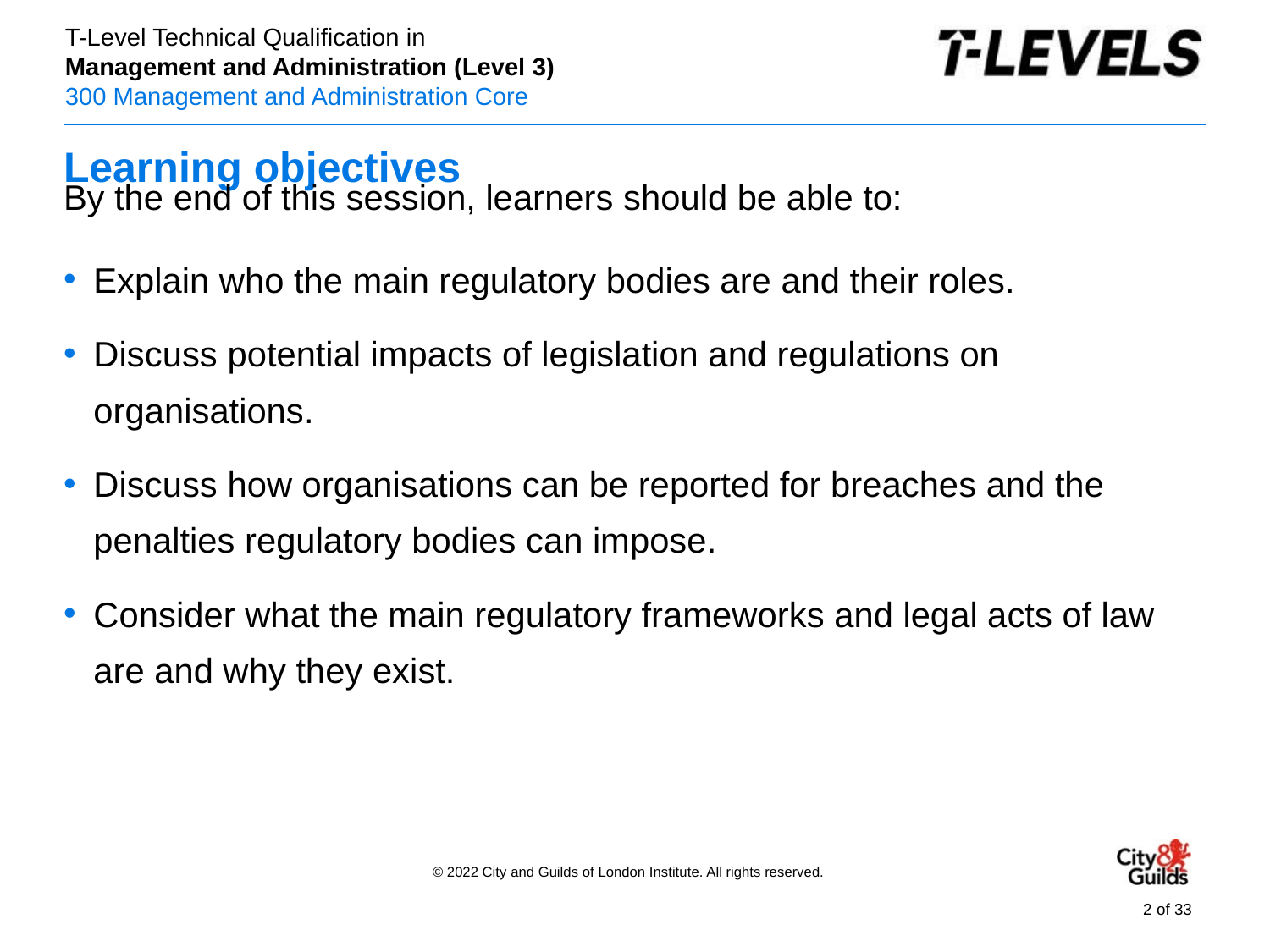

# Learning objectives
By the end of this session, learners should be able to:
Explain who the main regulatory bodies are and their roles.
Discuss potential impacts of legislation and regulations on organisations.
Discuss how organisations can be reported for breaches and the penalties regulatory bodies can impose.
Consider what the main regulatory frameworks and legal acts of law are and why they exist.